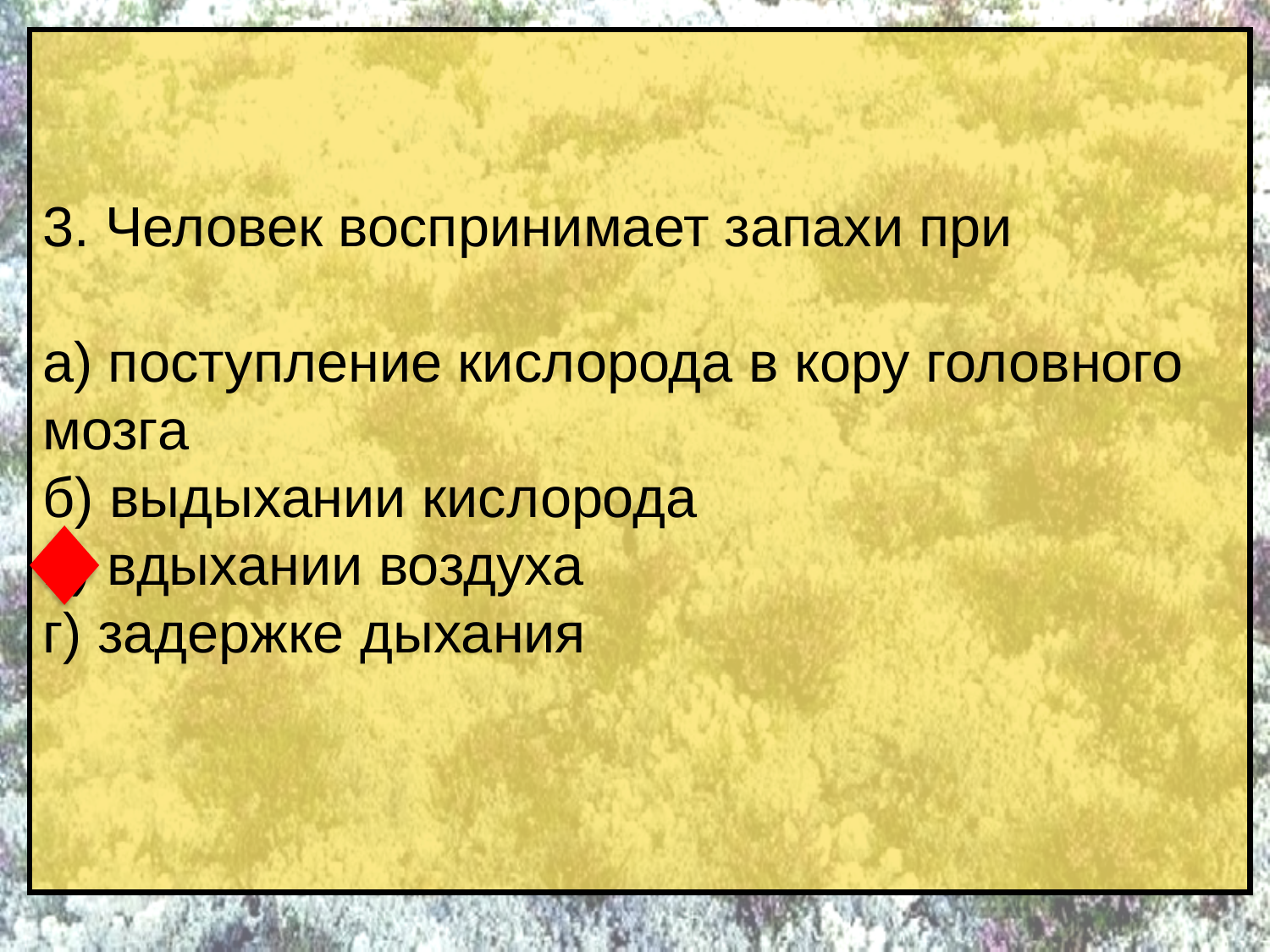

# 3. Человек воспринимает запахи при
а) поступление кислорода в кору головного мозга
б) выдыхании кислорода
в) вдыхании воздуха
г) задержке дыхания